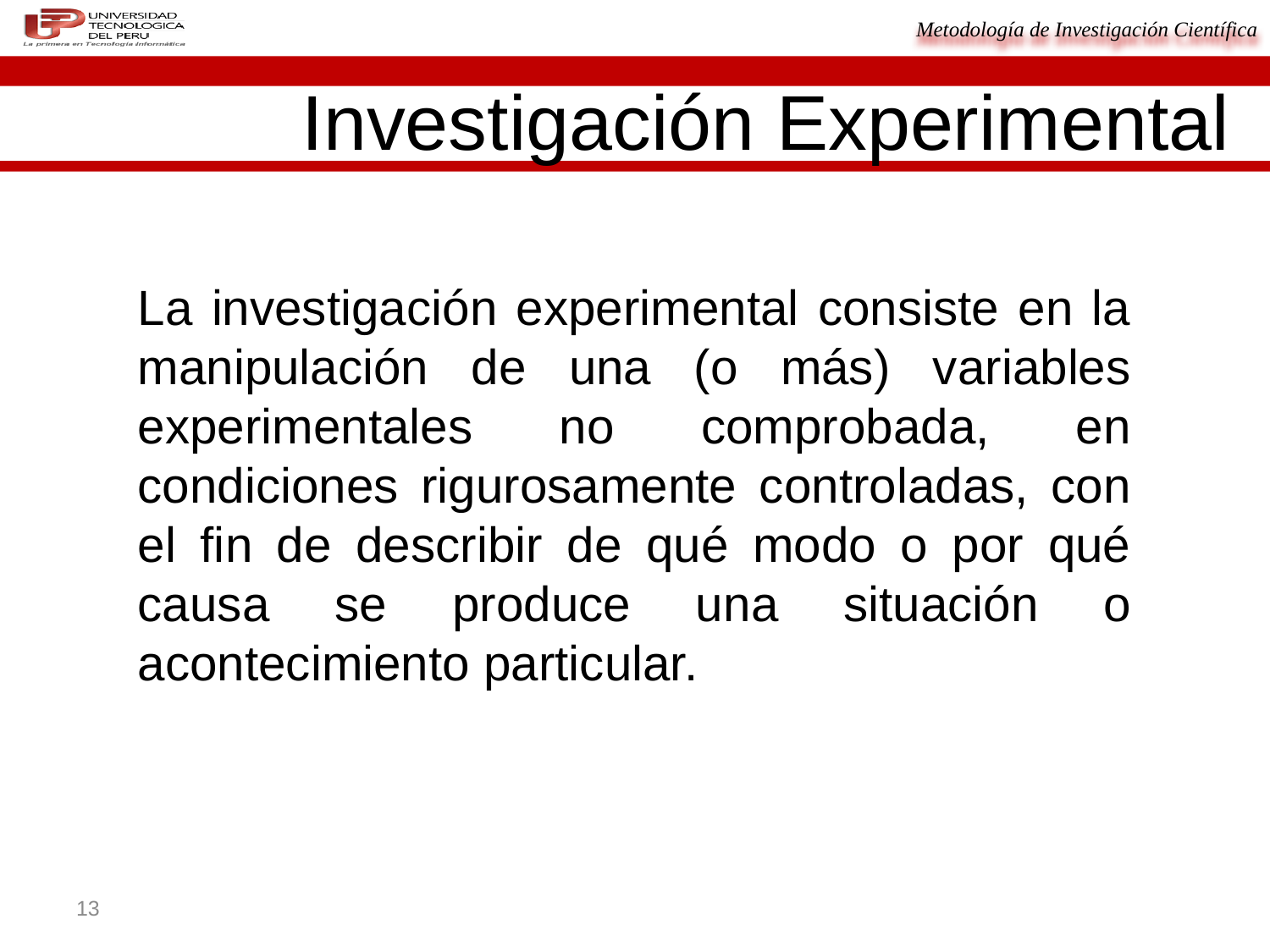

Investigación Experimental
La investigación experimental consiste en la manipulación de una (o más) variables experimentales no comprobada, en condiciones rigurosamente controladas, con el fin de describir de qué modo o por qué causa se produce una situación o acontecimiento particular.
13